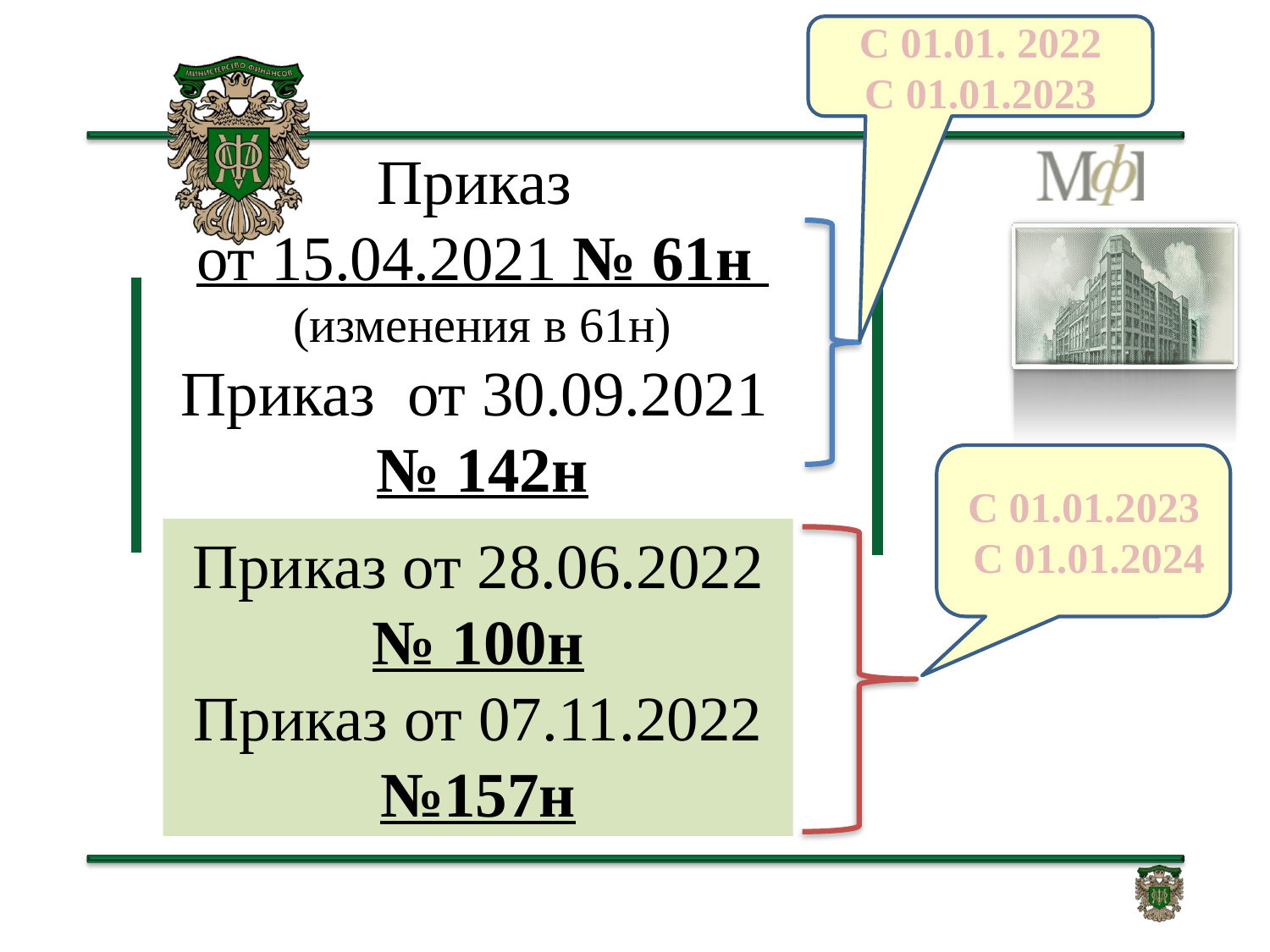

С 01.01. 2022
С 01.01.2023

# Приказ от 15.04.2021 № 61н (изменения в 61н) Приказ  от 30.09.2021 № 142н

С 01.01.2023
 С 01.01.2024
Приказ от 28.06.2022
№ 100н
Приказ от 07.11.2022
№157н